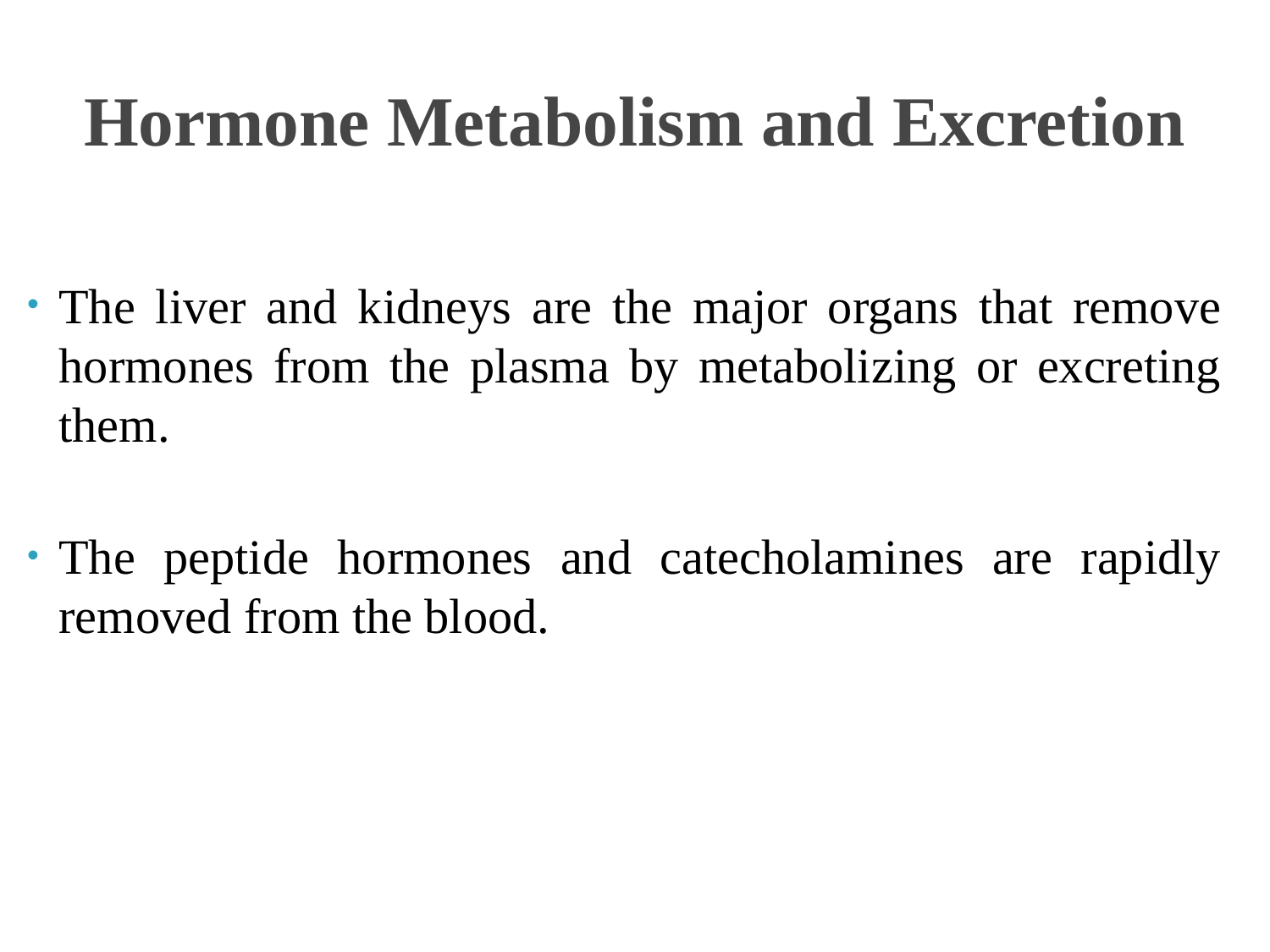

# Hormone Metabolism and Excretion

The liver and kidneys are the major organs that remove hormones from the plasma by metabolizing or excreting them.

The peptide hormones and catecholamines are rapidly removed from the blood.